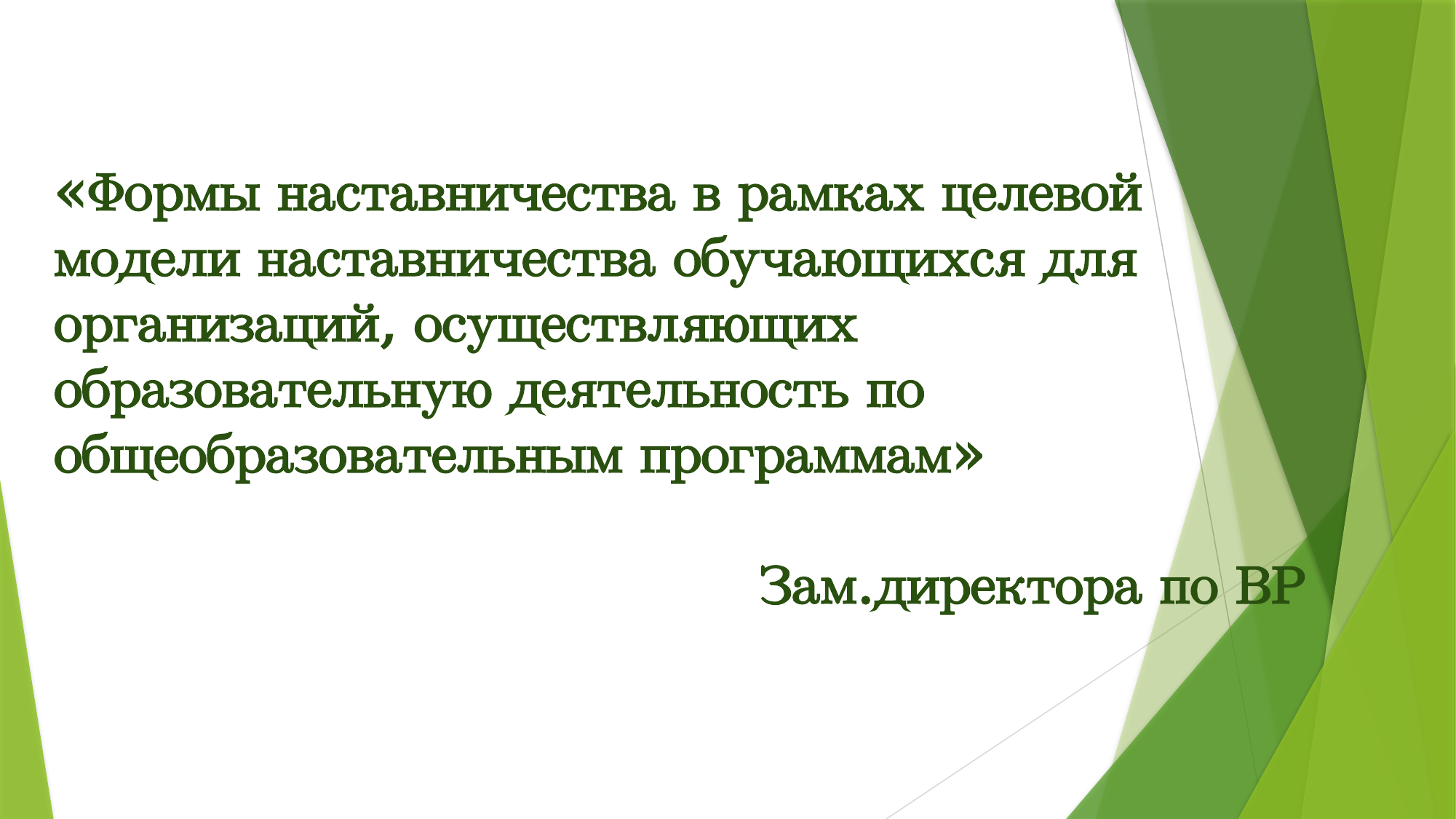

«Формы наставничества в рамках целевой модели наставничества обучающихся для организаций, осуществляющих образовательную деятельность по общеобразовательным программам»

Зам.директора по ВР